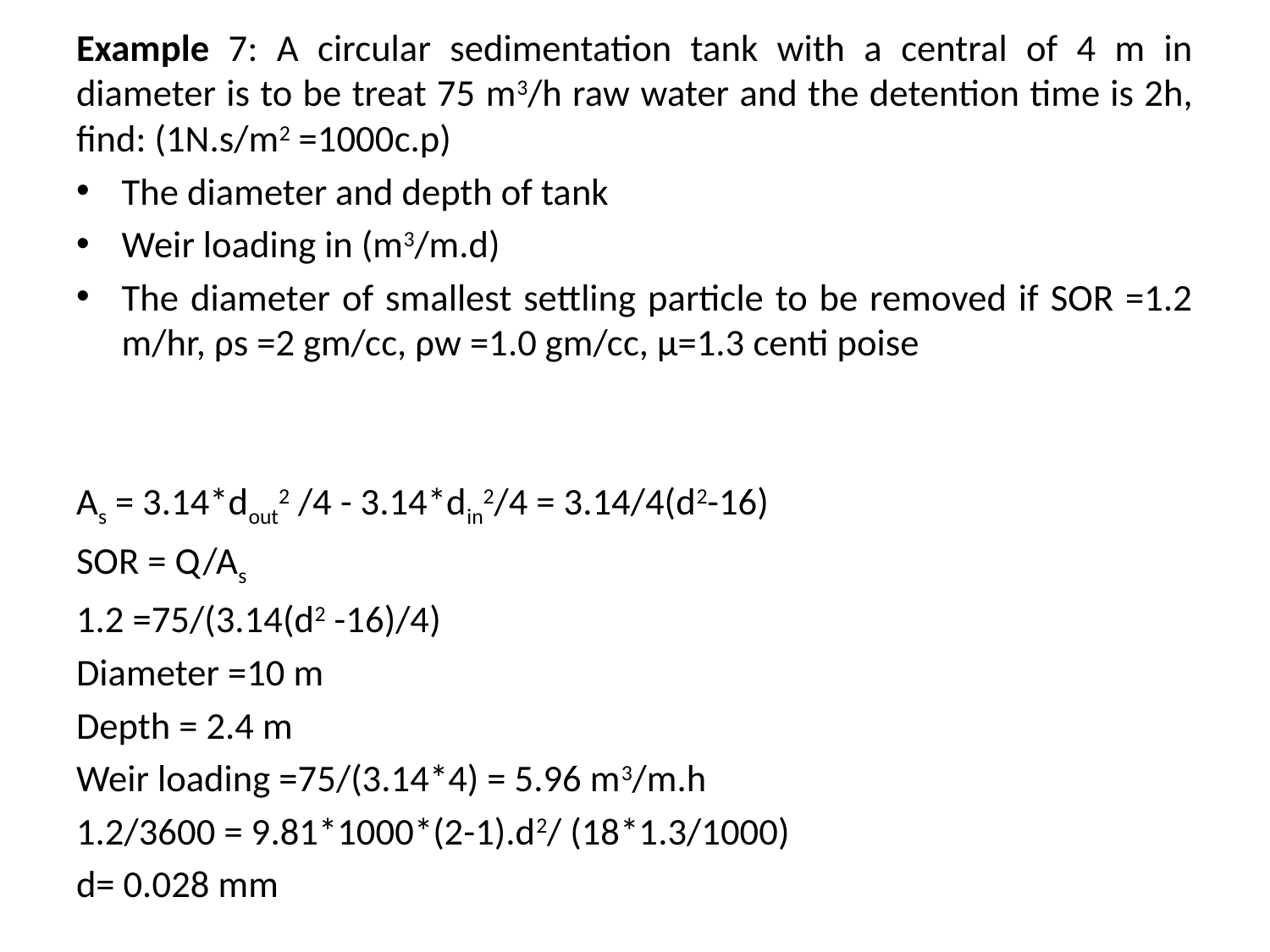

Example 7: A circular sedimentation tank with a central of 4 m in diameter is to be treat 75 m3/h raw water and the detention time is 2h, find: (1N.s/m2 =1000c.p)
The diameter and depth of tank
Weir loading in (m3/m.d)
The diameter of smallest settling particle to be removed if SOR =1.2 m/hr, ρs =2 gm/cc, ρw =1.0 gm/cc, µ=1.3 centi poise

As = 3.14*dout2 /4 - 3.14*din2/4 = 3.14/4(d2-16)
SOR = Q/As
1.2 =75/(3.14(d2 -16)/4)
Diameter =10 m
Depth = 2.4 m
Weir loading =75/(3.14*4) = 5.96 m3/m.h
1.2/3600 = 9.81*1000*(2-1).d2/ (18*1.3/1000)
d= 0.028 mm